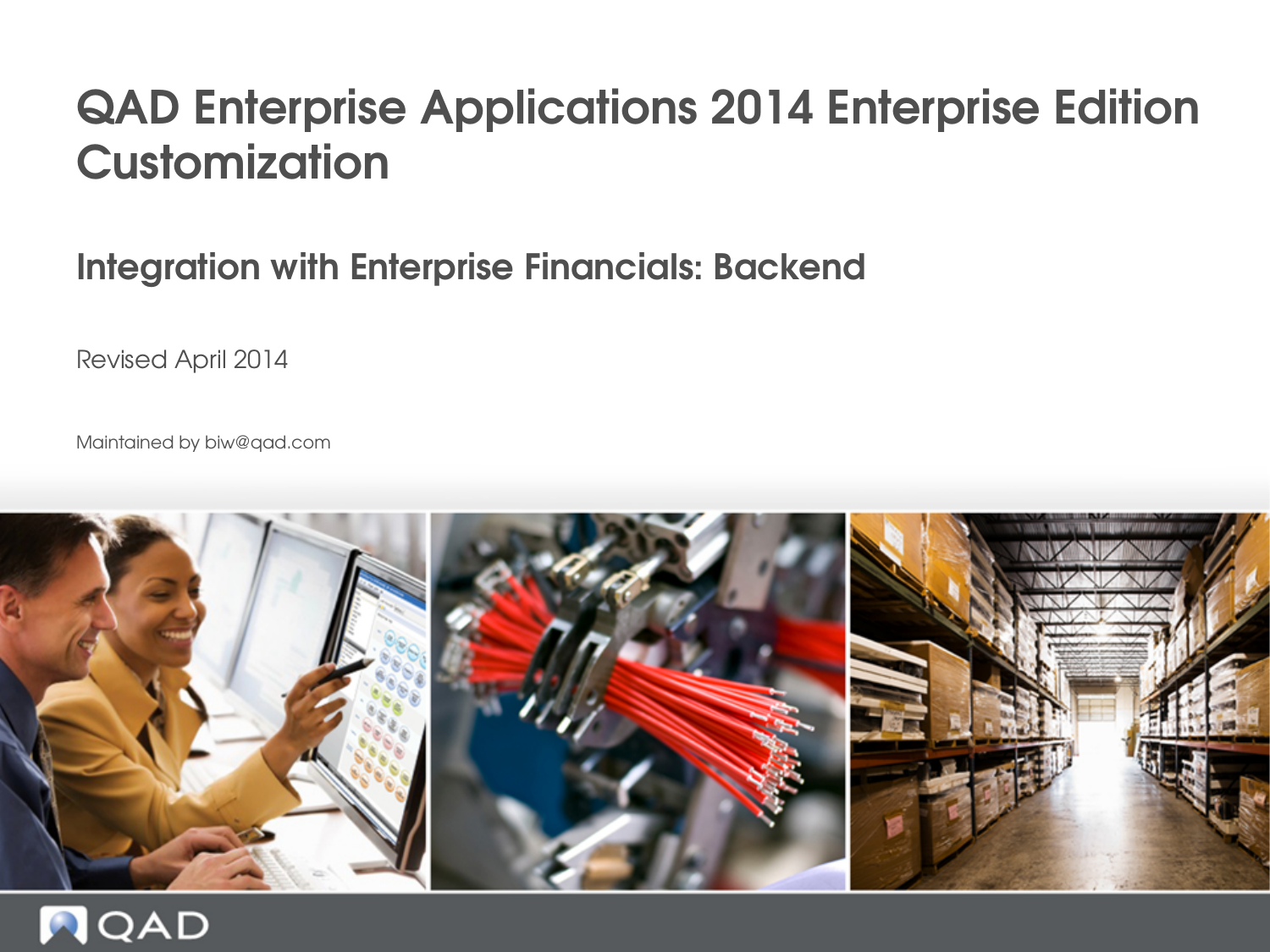

# QAD Enterprise Applications 2014 Enterprise Edition Customization
Integration with Enterprise Financials: Backend
Revised April 2014

Maintained by biw@qad.com